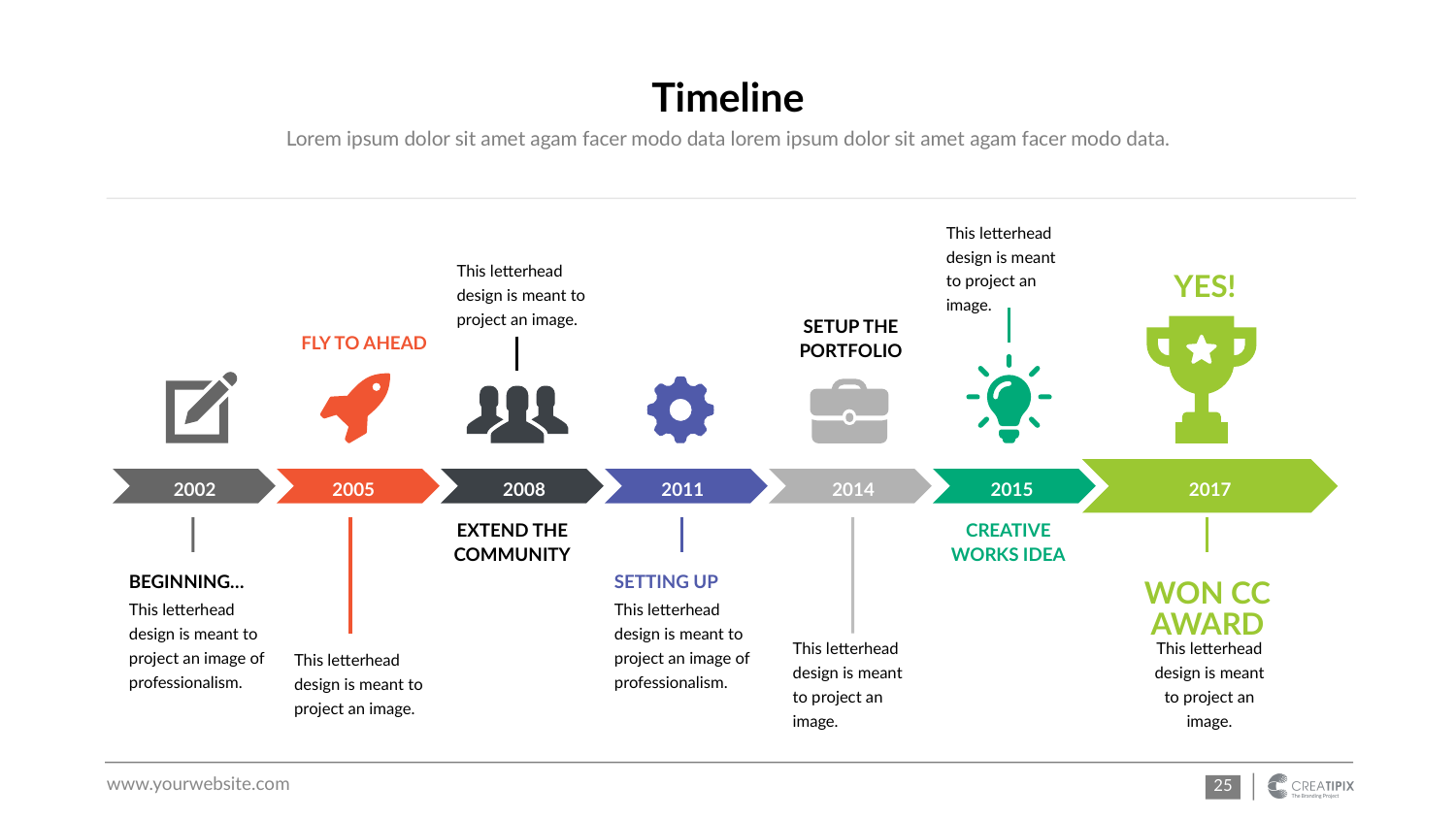

# Timeline
Lorem ipsum dolor sit amet agam facer modo data lorem ipsum dolor sit amet agam facer modo data.
This letterhead design is meant to project an image.
This letterhead design is meant to project an image.
YES!

SETUP THE PORTFOLIO
FLY TO AHEAD

2002
2005
2008
2011
2014
2015
2017

EXTEND THE COMMUNITY
CREATIVE WORKS IDEA
BEGINNING…
SETTING UP
WON CC AWARD
This letterhead design is meant to project an image of professionalism.
This letterhead design is meant to project an image of professionalism.
This letterhead design is meant to project an image.
This letterhead design is meant to project an image.
This letterhead design is meant to project an image.
25
www.yourwebsite.com